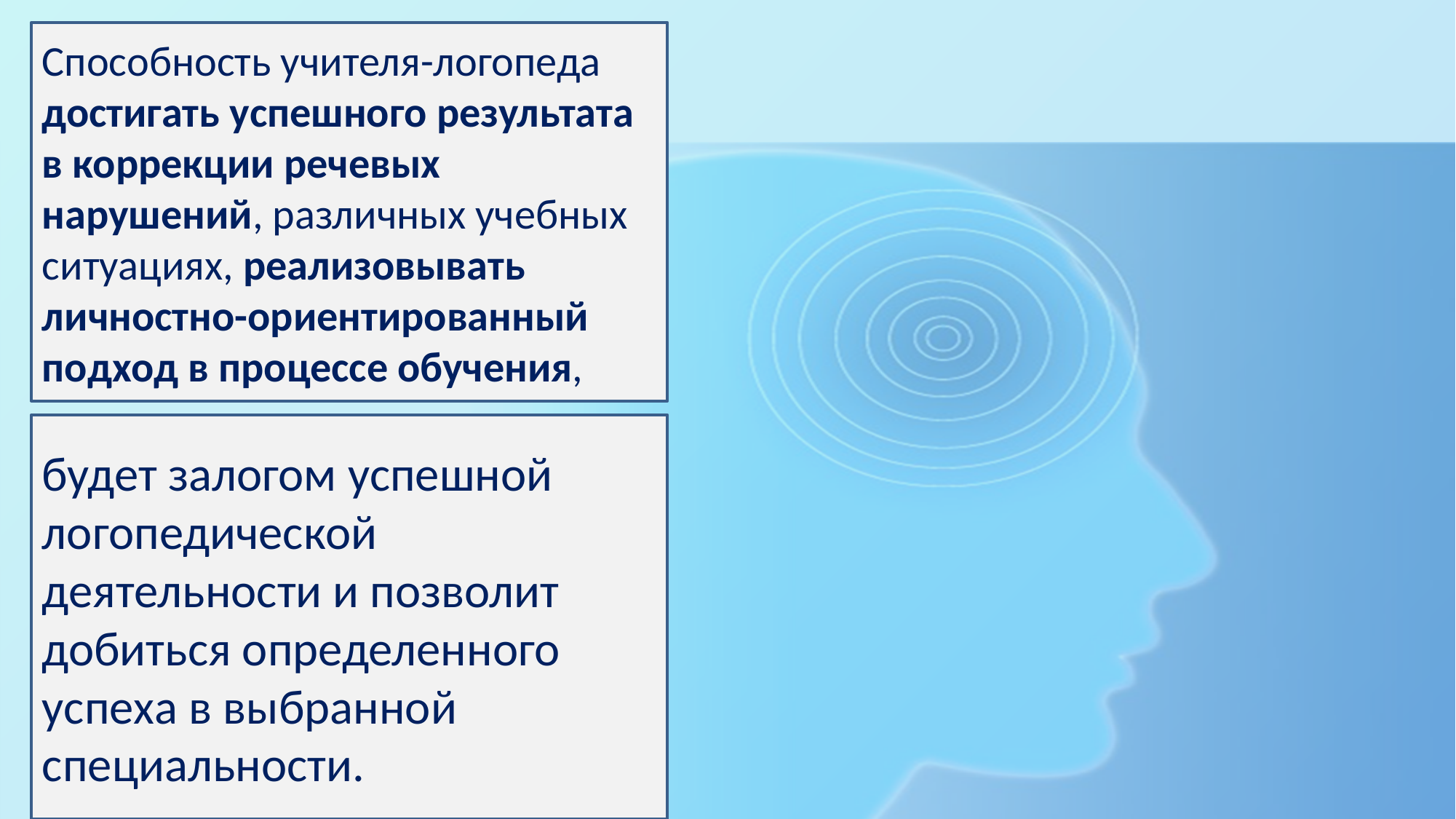

Способность учителя-логопеда достигать успешного результата в коррекции речевых нарушений, различных учебных ситуациях, реализовывать личностно-ориентированный подход в процессе обучения,
будет залогом успешной логопедической деятельности и позволит добиться определенного успеха в выбранной специальности.